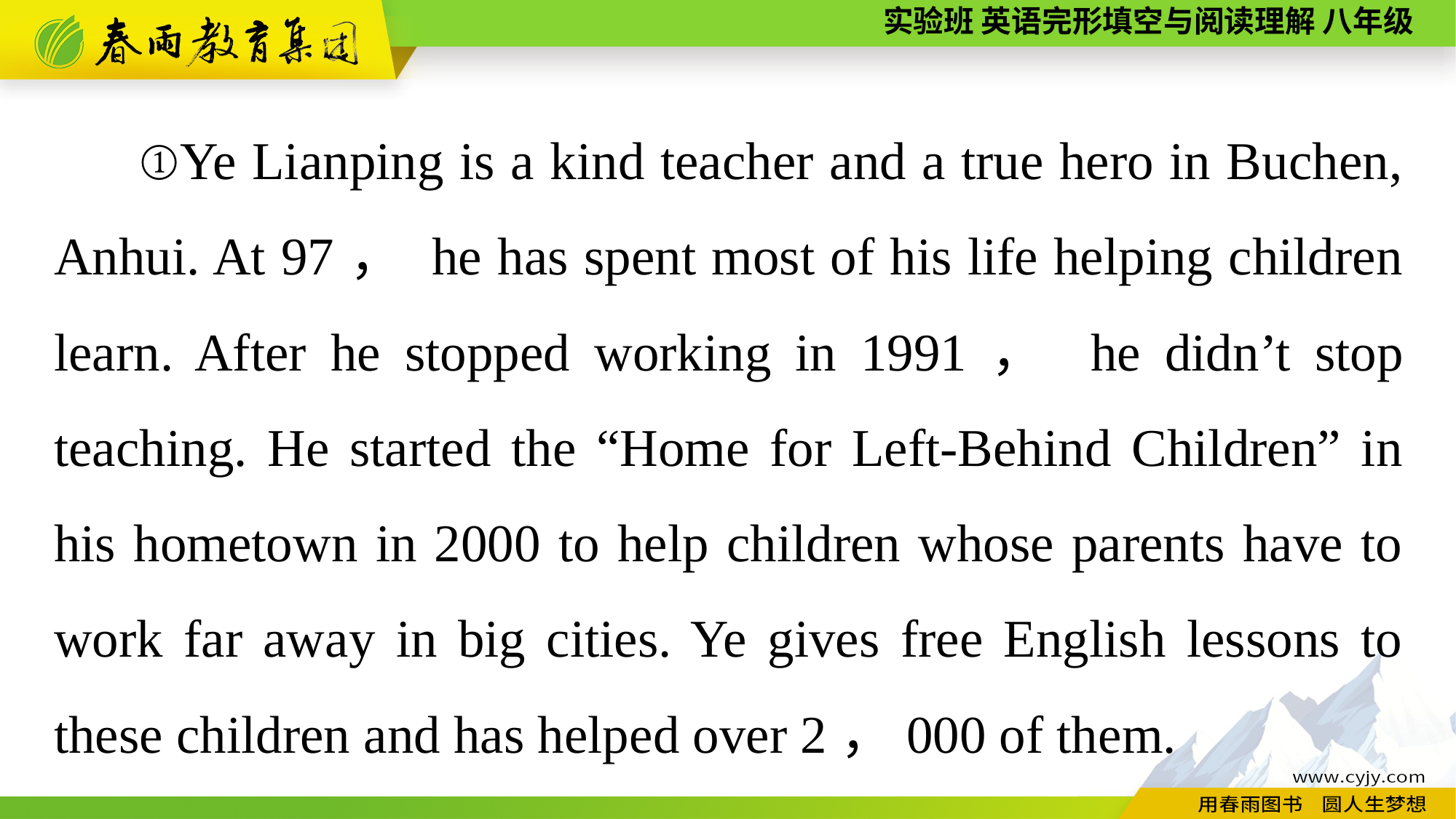

①Ye Lianping is a kind teacher and a true hero in Buchen, Anhui. At 97， he has spent most of his life helping children learn. After he stopped working in 1991， he didn’t stop teaching. He started the “Home for Left-Behind Children” in his hometown in 2000 to help children whose parents have to work far away in big cities. Ye gives free English lessons to these children and has helped over 2，000 of them.